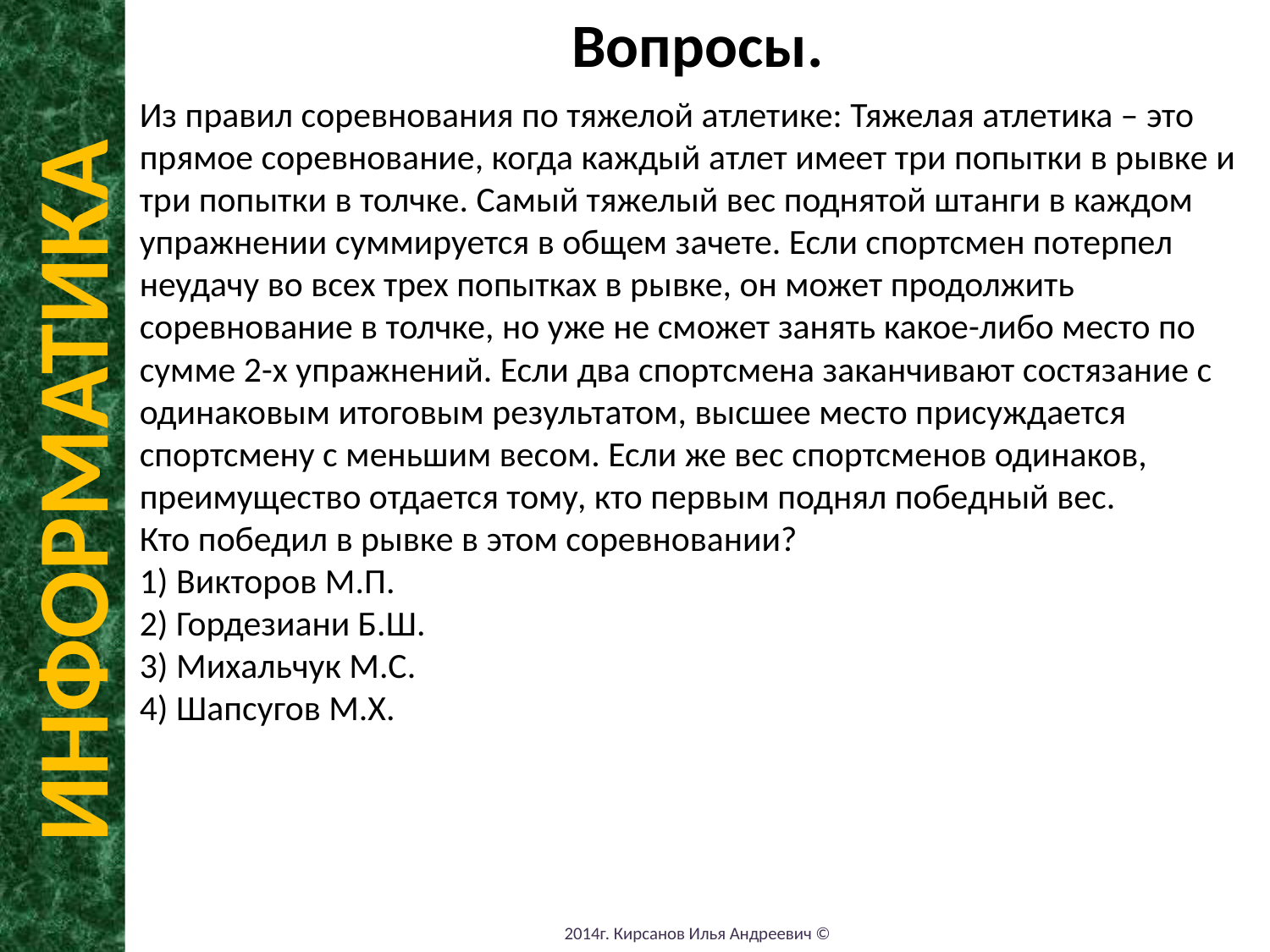

Вопросы.

Из правил соревнования по тяжелой атлетике: Тяжелая атлетика – это прямое соревнование, когда каждый атлет имеет три попытки в рывке и три попытки в толчке. Самый тяжелый вес поднятой штанги в каждом упражнении суммируется в общем зачете. Если спортсмен потерпел неудачу во всех трех попытках в рывке, он может продолжить соревнование в толчке, но уже не сможет занять какое-либо место по сумме 2-х упражнений. Если два спортсмена заканчивают состязание с одинаковым итоговым результатом, высшее место присуждается спортсмену с меньшим весом. Если же вес спортсменов одинаков, преимущество отдается тому, кто первым поднял победный вес.
Кто победил в рывке в этом соревновании?
1) Викторов М.П.
2) Гордезиани Б.Ш.
3) Михальчук М.С.
4) Шапсугов М.Х.

ИНФОРМАТИКА
2014г. Кирсанов Илья Андреевич ©